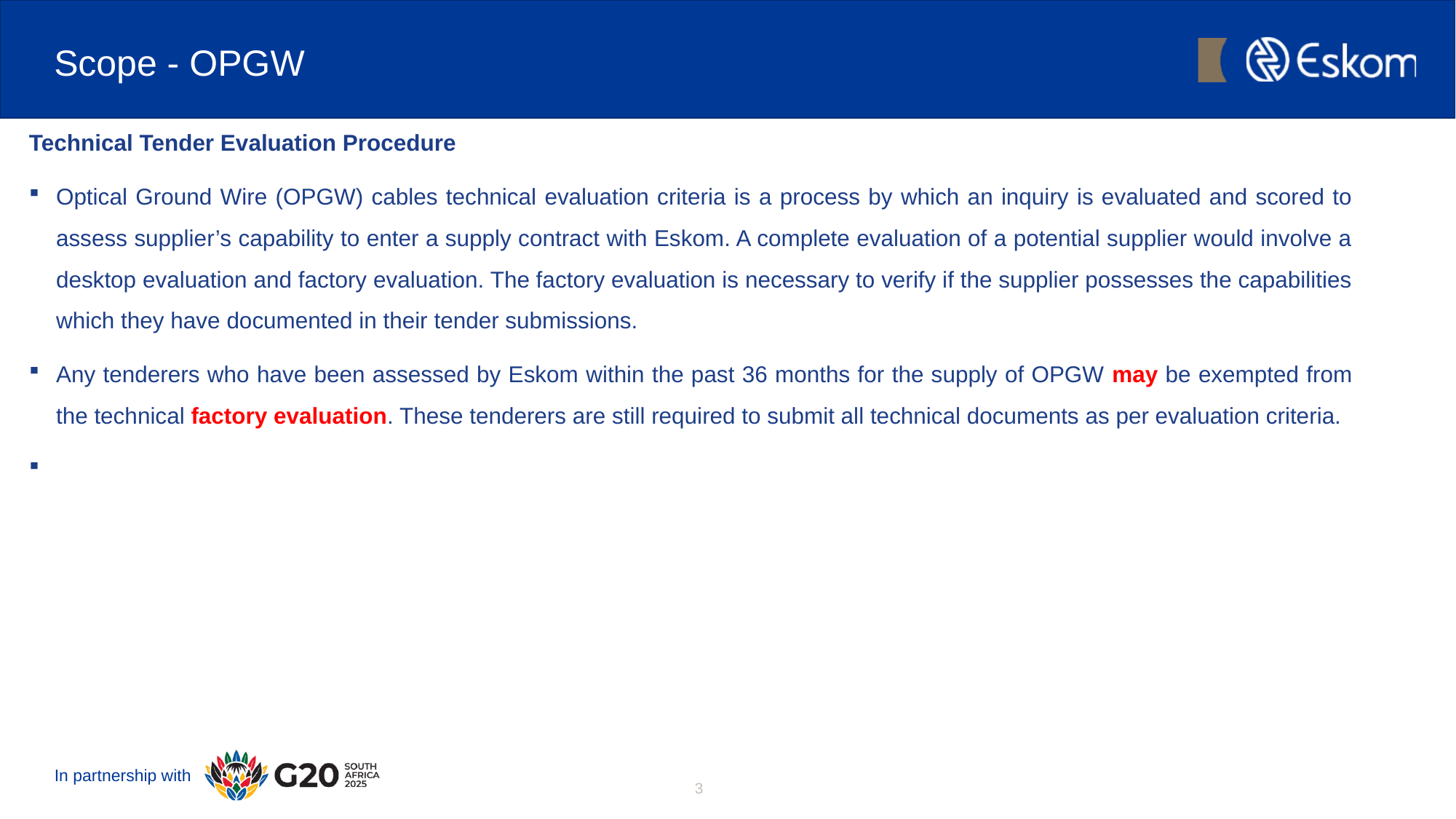

# Scope - OPGW
Technical Tender Evaluation Procedure
Optical Ground Wire (OPGW) cables technical evaluation criteria is a process by which an inquiry is evaluated and scored to assess supplier’s capability to enter a supply contract with Eskom. A complete evaluation of a potential supplier would involve a desktop evaluation and factory evaluation. The factory evaluation is necessary to verify if the supplier possesses the capabilities which they have documented in their tender submissions.
Any tenderers who have been assessed by Eskom within the past 36 months for the supply of OPGW may be exempted from the technical factory evaluation. These tenderers are still required to submit all technical documents as per evaluation criteria.

3